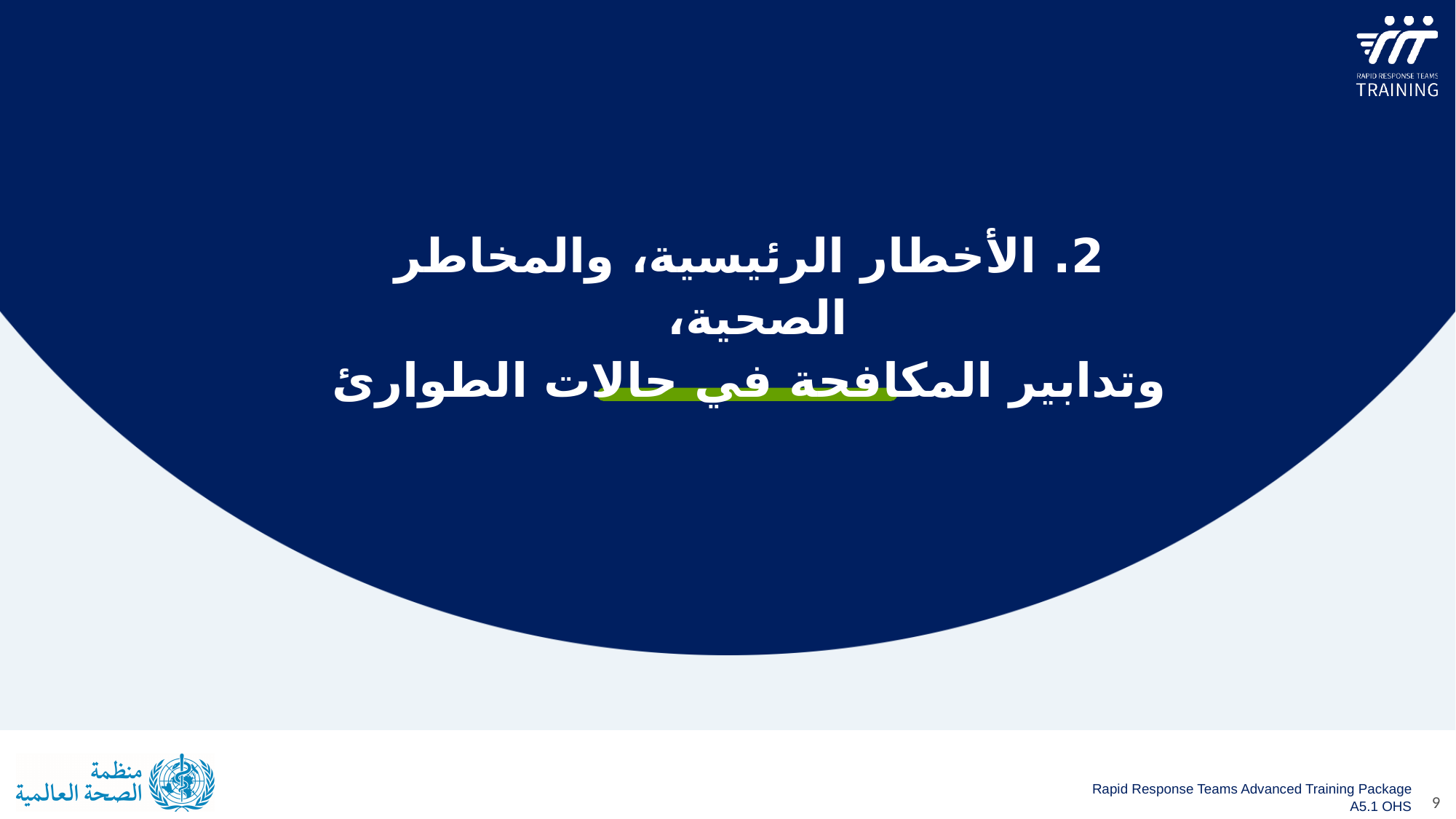

2. الأخطار الرئيسية، والمخاطر الصحية،
وتدابير المكافحة في حالات الطوارئ
9